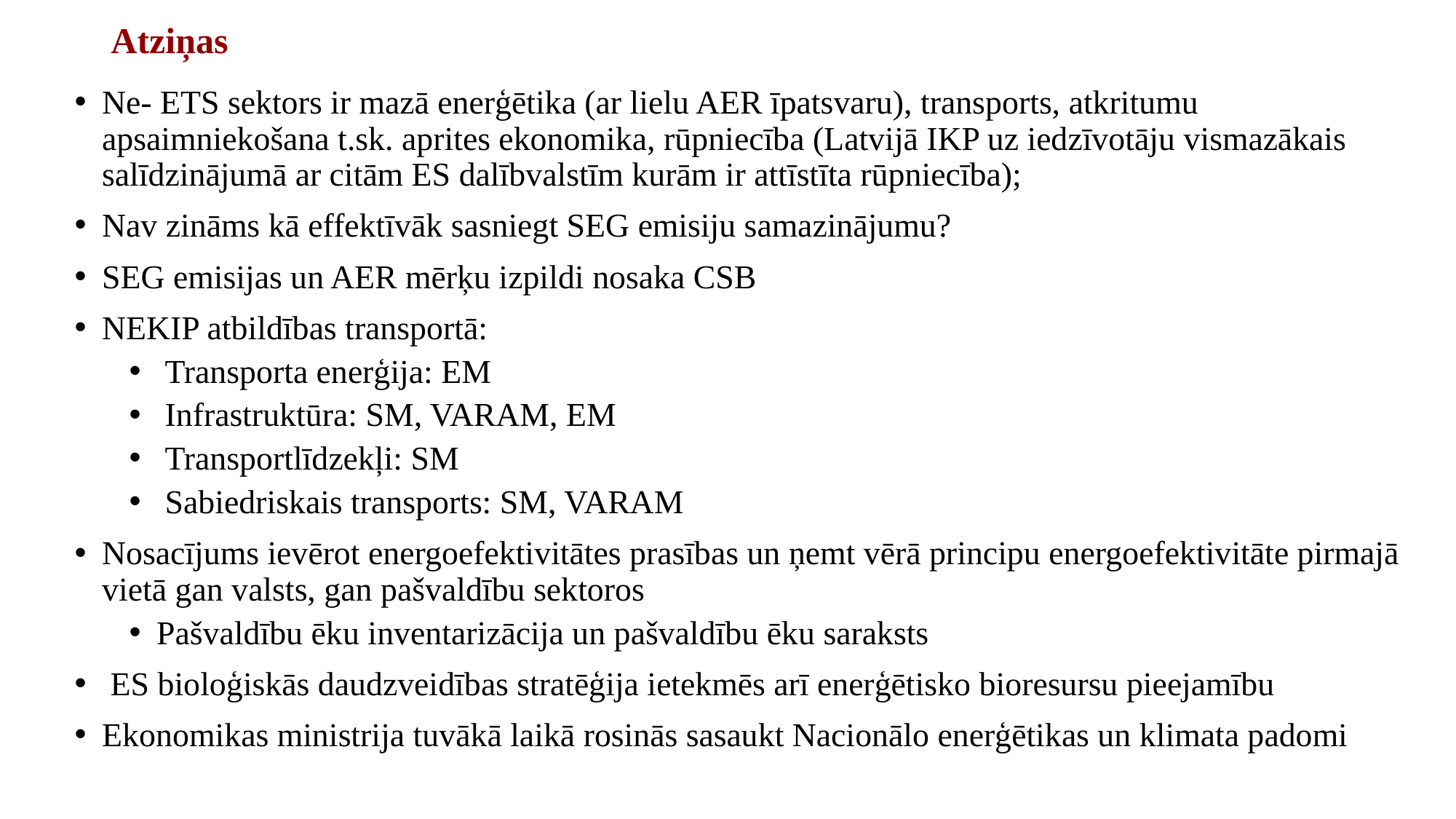

# Atziņas
Ne- ETS sektors ir mazā enerģētika (ar lielu AER īpatsvaru), transports, atkritumu apsaimniekošana t.sk. aprites ekonomika, rūpniecība (Latvijā IKP uz iedzīvotāju vismazākais  salīdzinājumā ar citām ES dalībvalstīm kurām ir attīstīta rūpniecība);
Nav zināms kā effektīvāk sasniegt SEG emisiju samazinājumu?
SEG emisijas un AER mērķu izpildi nosaka CSB
NEKIP atbildības transportā:
 Transporta enerģija: EM
 Infrastruktūra: SM, VARAM, EM
 Transportlīdzekļi: SM
 Sabiedriskais transports: SM, VARAM
Nosacījums ievērot energoefektivitātes prasības un ņemt vērā principu energoefektivitāte pirmajā vietā gan valsts, gan pašvaldību sektoros
Pašvaldību ēku inventarizācija un pašvaldību ēku saraksts
 ES bioloģiskās daudzveidības stratēģija ietekmēs arī enerģētisko bioresursu pieejamību
Ekonomikas ministrija tuvākā laikā rosinās sasaukt Nacionālo enerģētikas un klimata padomi